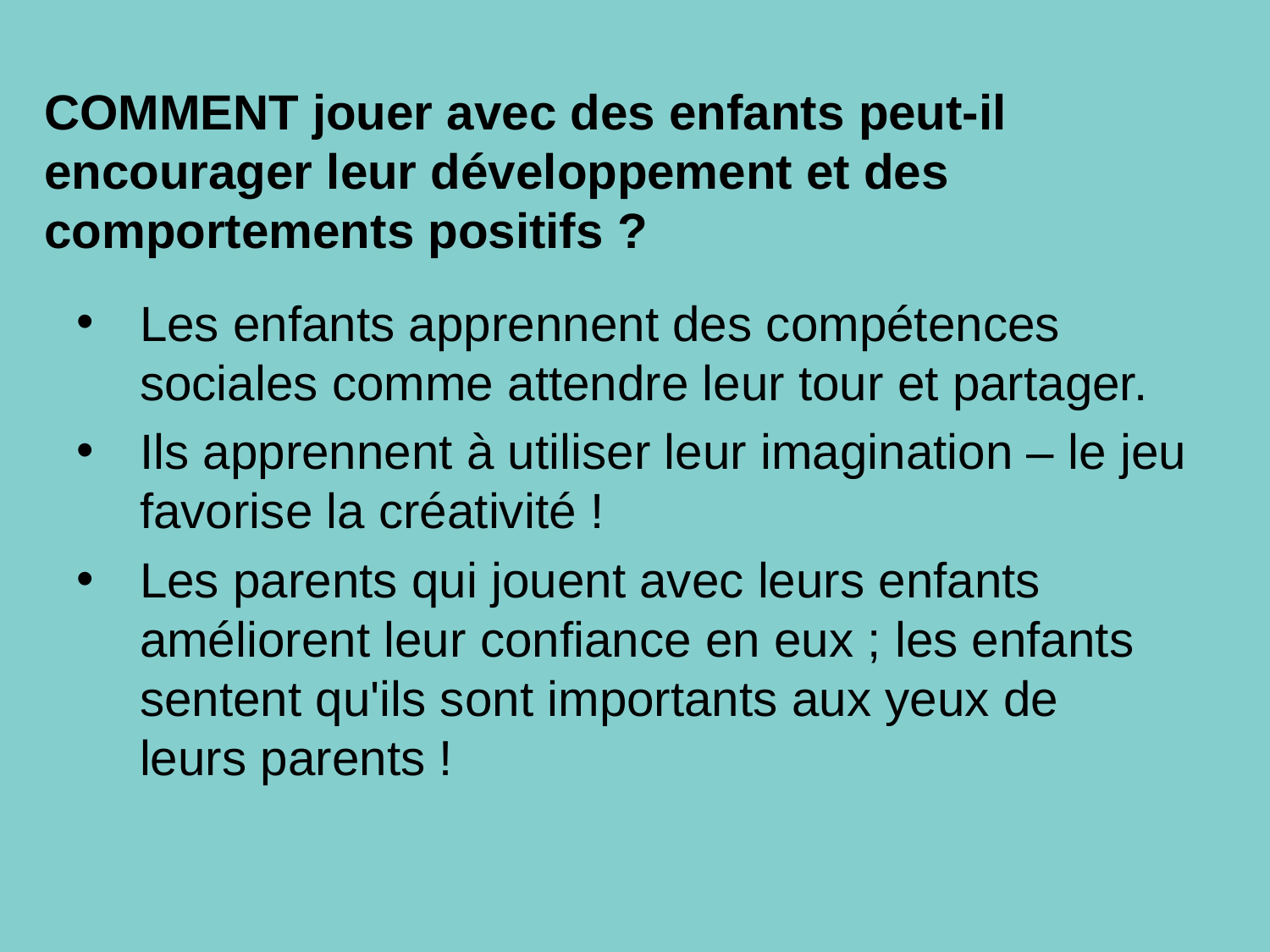

# COMMENT jouer avec des enfants peut-il encourager leur développement et des comportements positifs ?
Les enfants apprennent des compétences sociales comme attendre leur tour et partager.
Ils apprennent à utiliser leur imagination – le jeu favorise la créativité !
Les parents qui jouent avec leurs enfants améliorent leur confiance en eux ; les enfants sentent qu'ils sont importants aux yeux de   leurs parents !